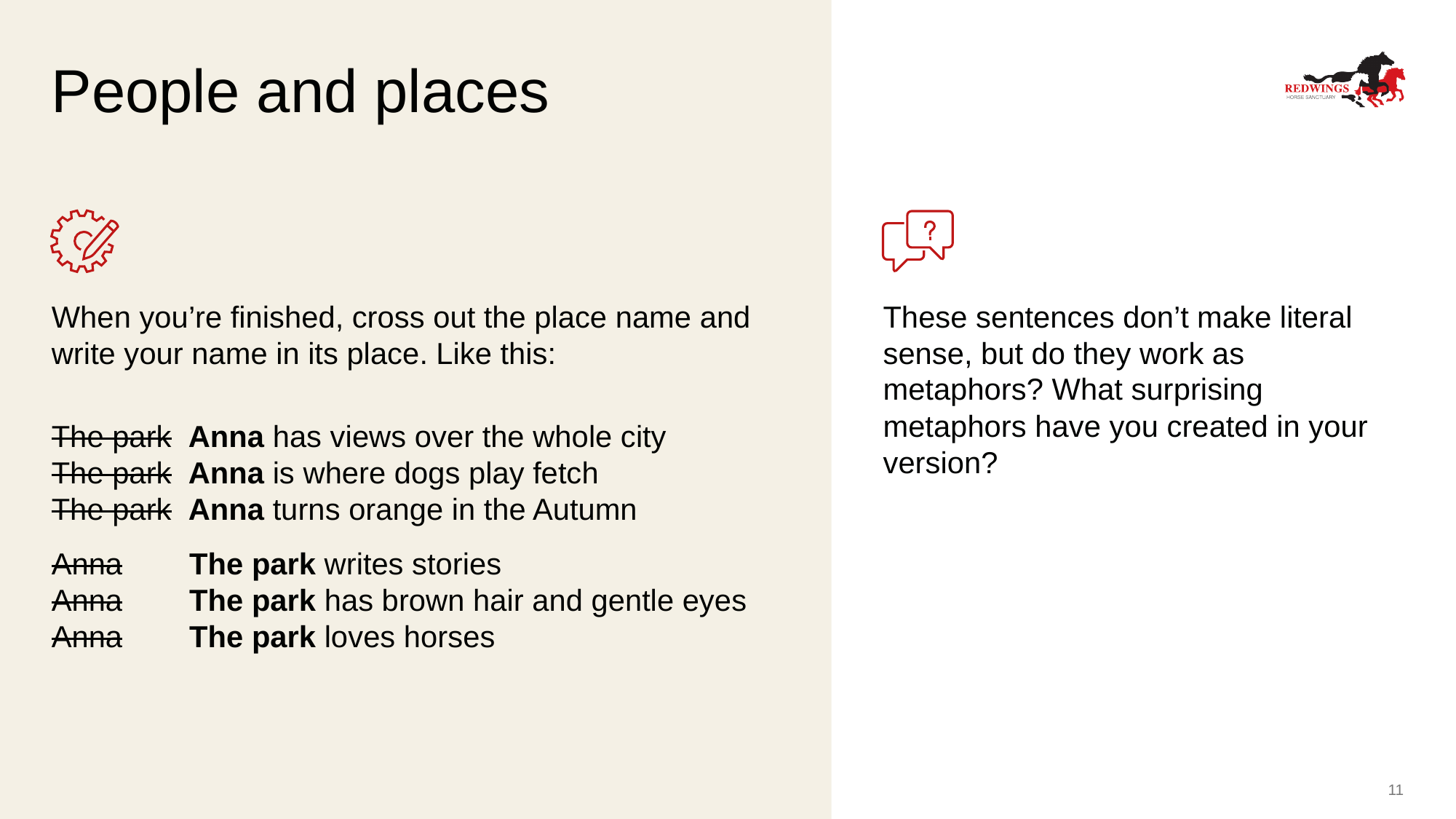

# People and places

When you’re finished, cross out the place name and write your name in its place. Like this:
These sentences don’t make literal sense, but do they work as metaphors? What surprising metaphors have you created in your version?
The park  Anna has views over the whole city
The park  Anna is where dogs play fetch
The park  Anna turns orange in the Autumn
Anna        The park writes stories
Anna        The park has brown hair and gentle eyes
Anna        The park loves horses
11